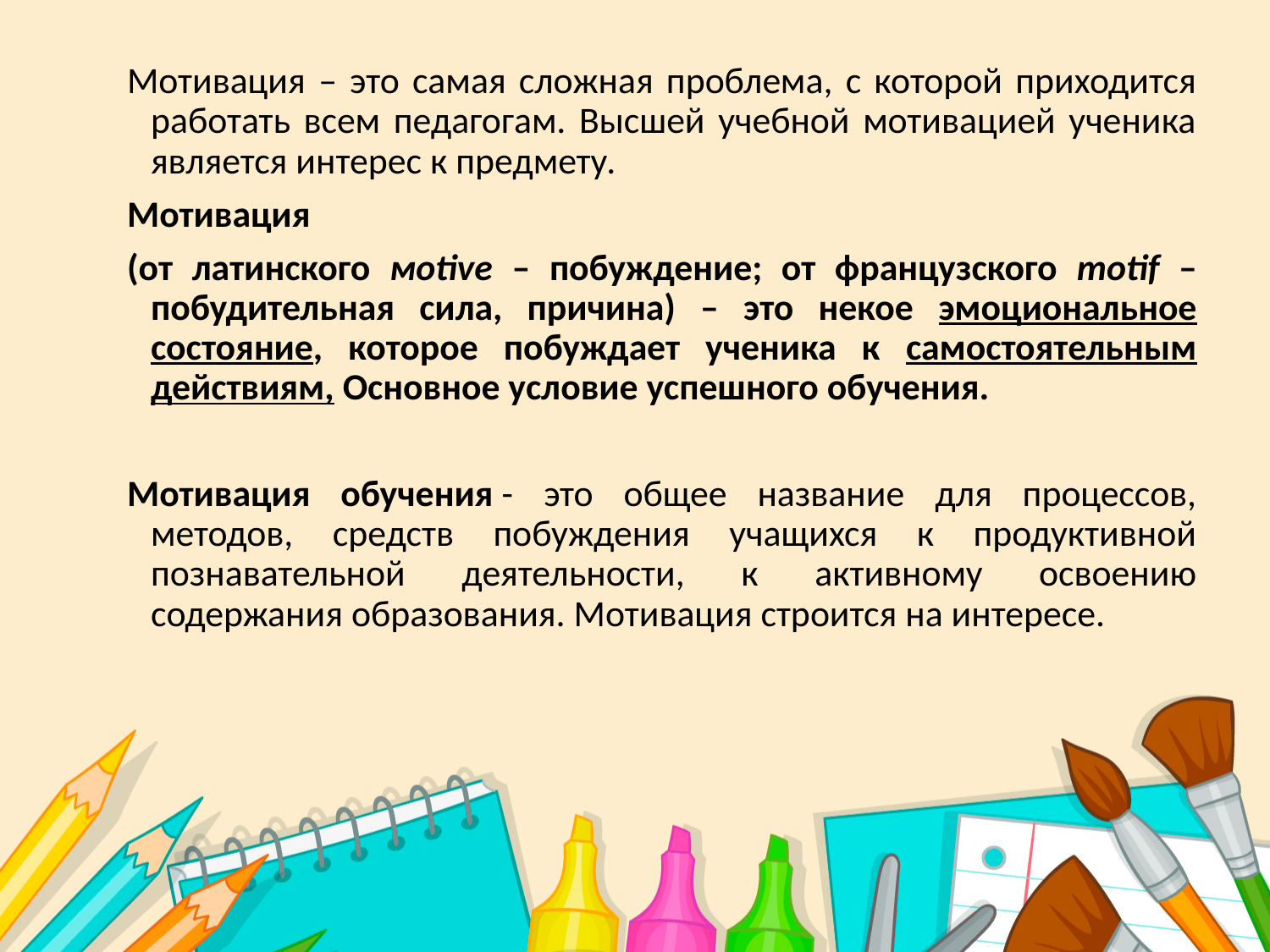

Мотивация – это самая сложная проблема, с которой приходится работать всем педагогам. Высшей учебной мотивацией ученика является интерес к предмету.
Мотивация
(от латинского мotive – побуждение; от французского motif – побудительная сила, причина) – это некое эмоциональное состояние, которое побуждает ученика к самостоятельным действиям, Основное условие успешного обучения.

Мотивация обучения - это общее название для процессов, методов, средств побуждения учащихся к продуктивной познавательной деятельности, к активному освоению содержания образования. Мотивация строится на интересе.